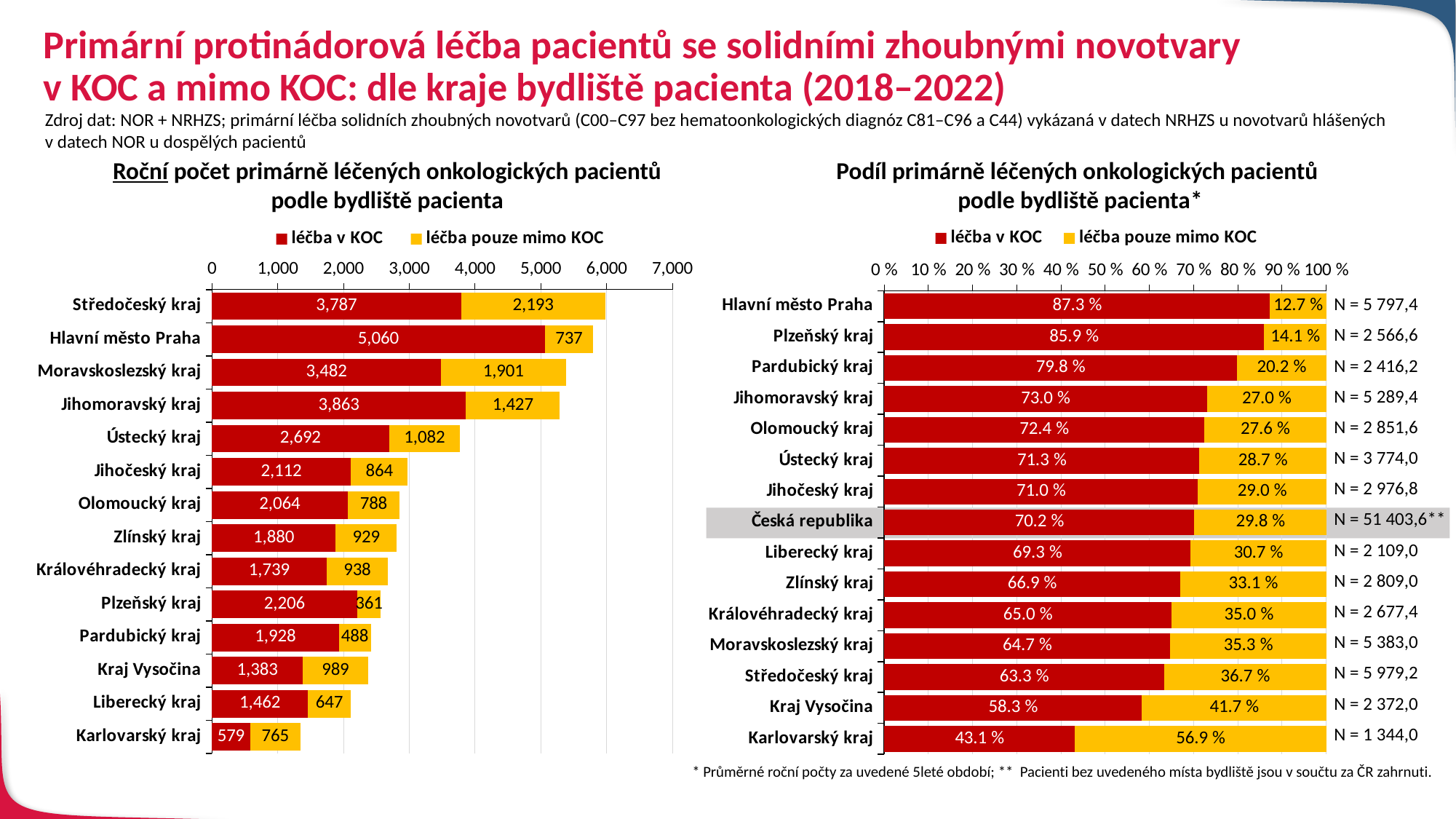

# Primární protinádorová léčba pacientů se solidními zhoubnými novotvary v KOC a mimo KOC: dle kraje bydliště pacienta (2018–2022)
Zdroj dat: NOR + NRHZS; primární léčba solidních zhoubných novotvarů (C00–C97 bez hematoonkologických diagnóz C81–C96 a C44) vykázaná v datech NRHZS u novotvarů hlášených v datech NOR u dospělých pacientů
Roční počet primárně léčených onkologických pacientů podle bydliště pacienta
Podíl primárně léčených onkologických pacientů
podle bydliště pacienta*

### Chart

| Category | léčba v KOC | léčba pouze mimo KOC |
|---|---|---|
| Středočeský kraj | 3786.6 | 2192.6 |
| Hlavní město Praha | 5060.0 | 737.4 |
| Moravskoslezský kraj | 3481.8 | 1901.2 |
| Jihomoravský kraj | 3862.8 | 1426.6 |
| Ústecký kraj | 2691.6 | 1082.4 |
| Jihočeský kraj | 2112.4 | 864.4 |
| Olomoucký kraj | 2064.0 | 787.6 |
| Zlínský kraj | 1879.8 | 929.2 |
| Královéhradecký kraj | 1739.4 | 938.0 |
| Plzeňský kraj | 2205.8 | 360.8 |
| Pardubický kraj | 1928.4 | 487.8 |
| Kraj Vysočina | 1382.6 | 989.4 |
| Liberecký kraj | 1462.0 | 647.0 |
| Karlovarský kraj | 579.4 | 764.6 |

### Chart

| Category | léčba v KOC | léčba pouze mimo KOC |
|---|---|---|
| Hlavní město Praha | 0.872805 | 0.127195 |
| Plzeňský kraj | 0.859425 | 0.140575 |
| Pardubický kraj | 0.798113 | 0.201887 |
| Jihomoravský kraj | 0.730291 | 0.269709 |
| Olomoucký kraj | 0.723804 | 0.276196 |
| Ústecký kraj | 0.713196 | 0.286804 |
| Jihočeský kraj | 0.709621 | 0.290379 |
| Česká republika | 0.701749 | 0.298251 |
| Liberecký kraj | 0.69322 | 0.30678 |
| Zlínský kraj | 0.669206 | 0.330794 |
| Královéhradecký kraj | 0.64966 | 0.35034 |
| Moravskoslezský kraj | 0.646814 | 0.353186 |
| Středočeský kraj | 0.633295 | 0.366705 |
| Kraj Vysočina | 0.582884 | 0.417116 |
| Karlovarský kraj | 0.431101 | 0.568899 |
| N = 5 797,4 |
| --- |
| N = 2 566,6 |
| N = 2 416,2 |
| N = 5 289,4 |
| N = 2 851,6 |
| N = 3 774,0 |
| N = 2 976,8 |
| N = 51 403,6\*\* |
| N = 2 109,0 |
| N = 2 809,0 |
| N = 2 677,4 |
| N = 5 383,0 |
| N = 5 979,2 |
| N = 2 372,0 |
| N = 1 344,0 |

* Průměrné roční počty za uvedené 5leté období; **  Pacienti bez uvedeného místa bydliště jsou v součtu za ČR zahrnuti.